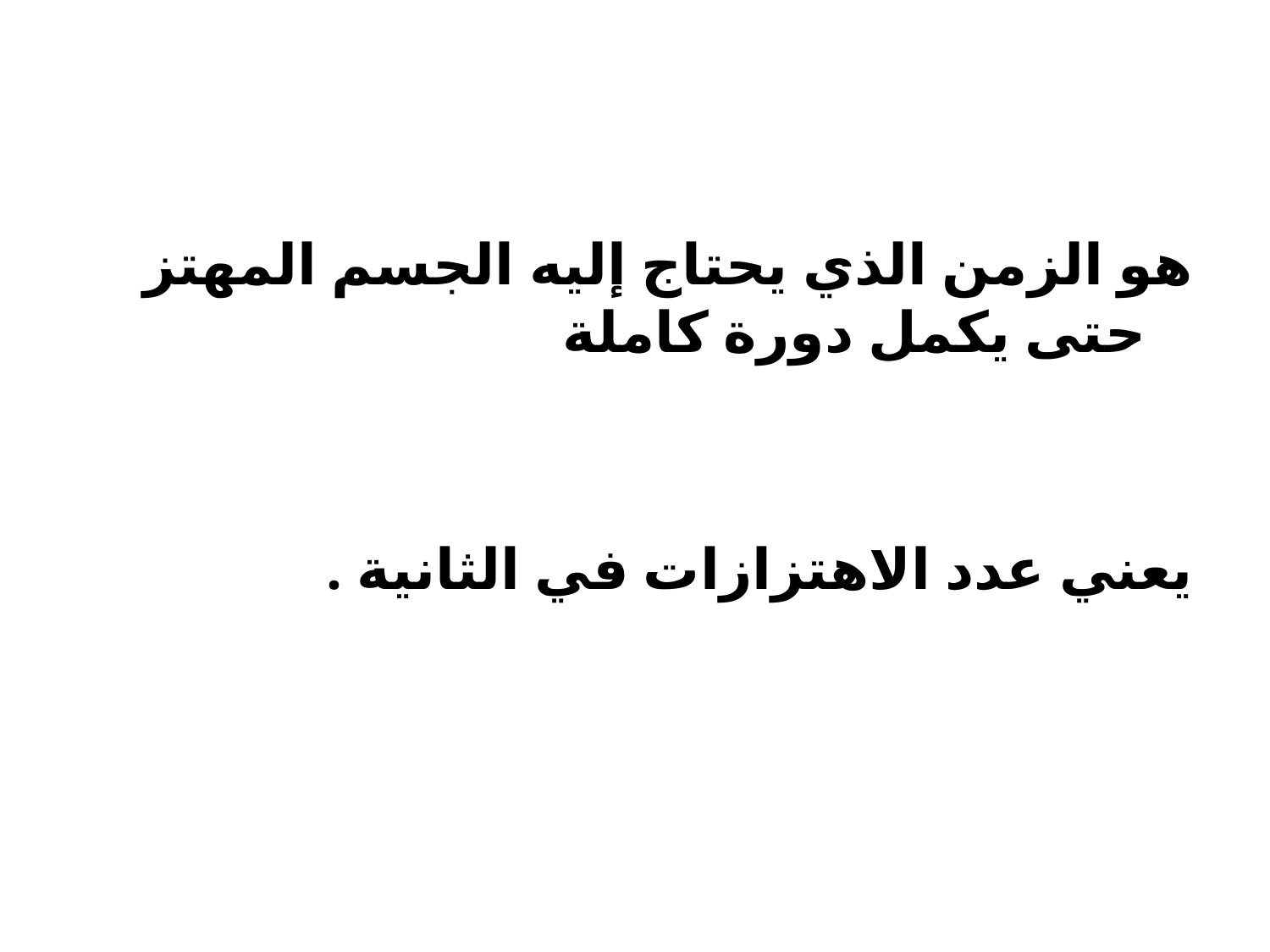

#
هو الزمن الذي يحتاج إليه الجسم المهتز حتى يكمل دورة كاملة

يعني عدد الاهتزازات في الثانية .